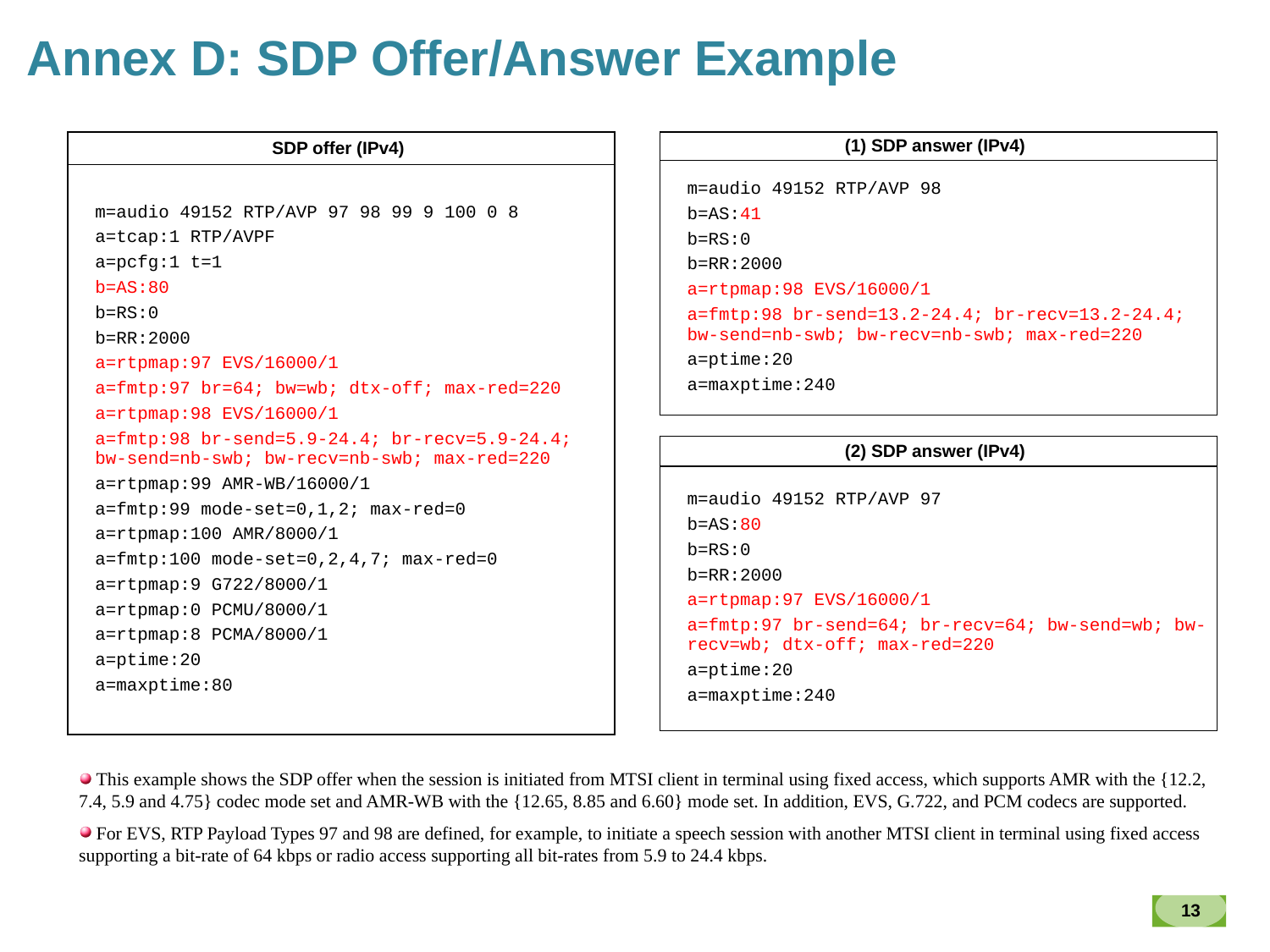

Annex D: SDP Offer/Answer Example
| SDP offer (IPv4) |
| --- |
| m=audio 49152 RTP/AVP 97 98 99 9 100 0 8 a=tcap:1 RTP/AVPF a=pcfg:1 t=1 b=AS:80 b=RS:0 b=RR:2000 a=rtpmap:97 EVS/16000/1 a=fmtp:97 br=64; bw=wb; dtx-off; max-red=220 a=rtpmap:98 EVS/16000/1 a=fmtp:98 br-send=5.9-24.4; br-recv=5.9-24.4; bw-send=nb-swb; bw-recv=nb-swb; max-red=220 a=rtpmap:99 AMR-WB/16000/1 a=fmtp:99 mode-set=0,1,2; max-red=0 a=rtpmap:100 AMR/8000/1 a=fmtp:100 mode-set=0,2,4,7; max-red=0 a=rtpmap:9 G722/8000/1 a=rtpmap:0 PCMU/8000/1 a=rtpmap:8 PCMA/8000/1 a=ptime:20 a=maxptime:80 |
| (1) SDP answer (IPv4) |
| --- |
| m=audio 49152 RTP/AVP 98 b=AS:41 b=RS:0 b=RR:2000 a=rtpmap:98 EVS/16000/1 a=fmtp:98 br-send=13.2-24.4; br-recv=13.2-24.4; bw-send=nb-swb; bw-recv=nb-swb; max-red=220 a=ptime:20 a=maxptime:240 |
| (2) SDP answer (IPv4) |
| --- |
| m=audio 49152 RTP/AVP 97 b=AS:80 b=RS:0 b=RR:2000 a=rtpmap:97 EVS/16000/1 a=fmtp:97 br-send=64; br-recv=64; bw-send=wb; bw-recv=wb; dtx-off; max-red=220 a=ptime:20 a=maxptime:240 |
 This example shows the SDP offer when the session is initiated from MTSI client in terminal using fixed access, which supports AMR with the {12.2, 7.4, 5.9 and 4.75} codec mode set and AMR-WB with the {12.65, 8.85 and 6.60} mode set. In addition, EVS, G.722, and PCM codecs are supported.
 For EVS, RTP Payload Types 97 and 98 are defined, for example, to initiate a speech session with another MTSI client in terminal using fixed access supporting a bit-rate of 64 kbps or radio access supporting all bit-rates from 5.9 to 24.4 kbps.